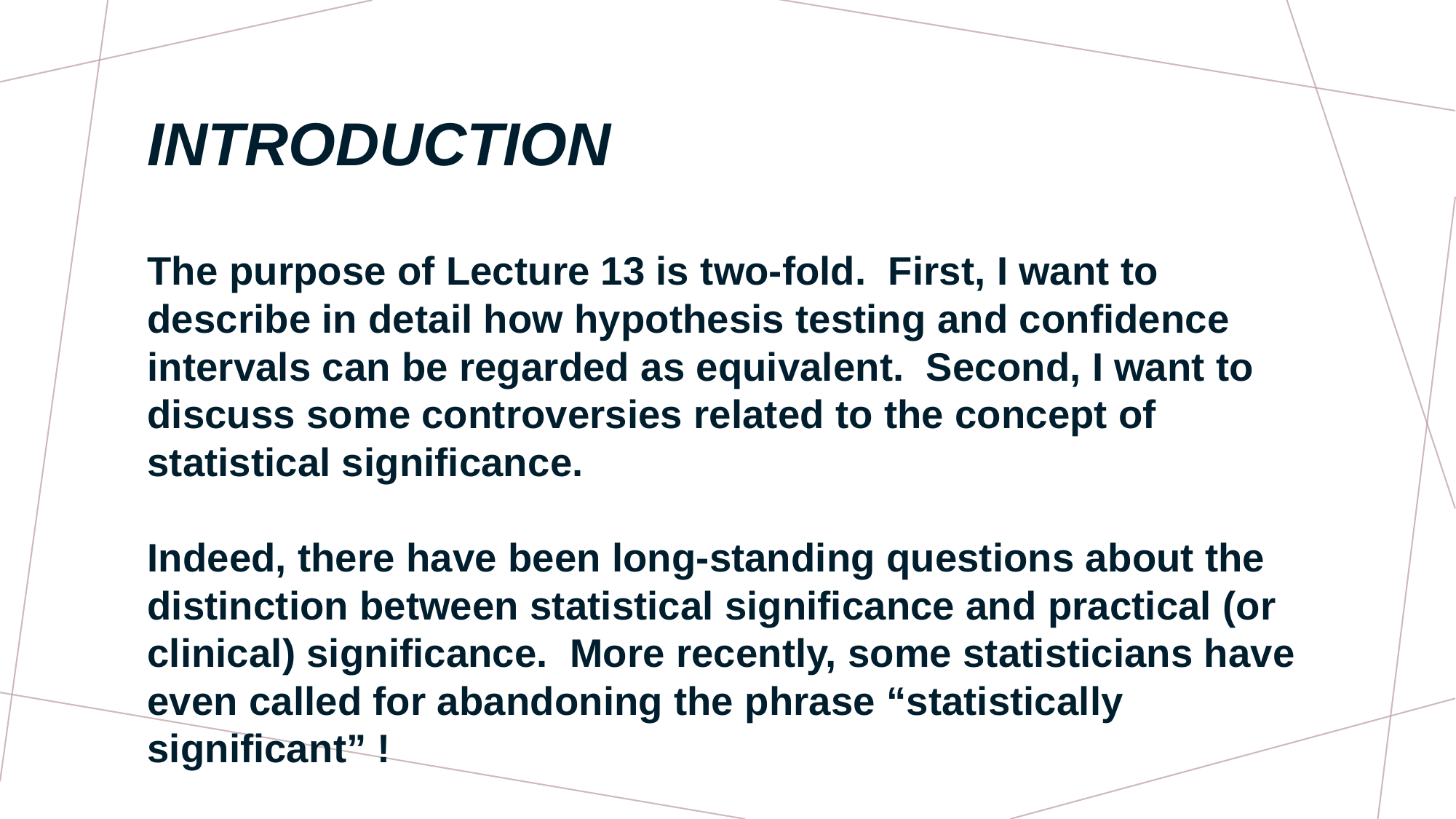

# INTRODUCTION
The purpose of Lecture 13 is two-fold.  First, I want to describe in detail how hypothesis testing and confidence intervals can be regarded as equivalent.  Second, I want to discuss some controversies related to the concept of statistical significance.

Indeed, there have been long-standing questions about the distinction between statistical significance and practical (or clinical) significance.  More recently, some statisticians have even called for abandoning the phrase “statistically significant” !